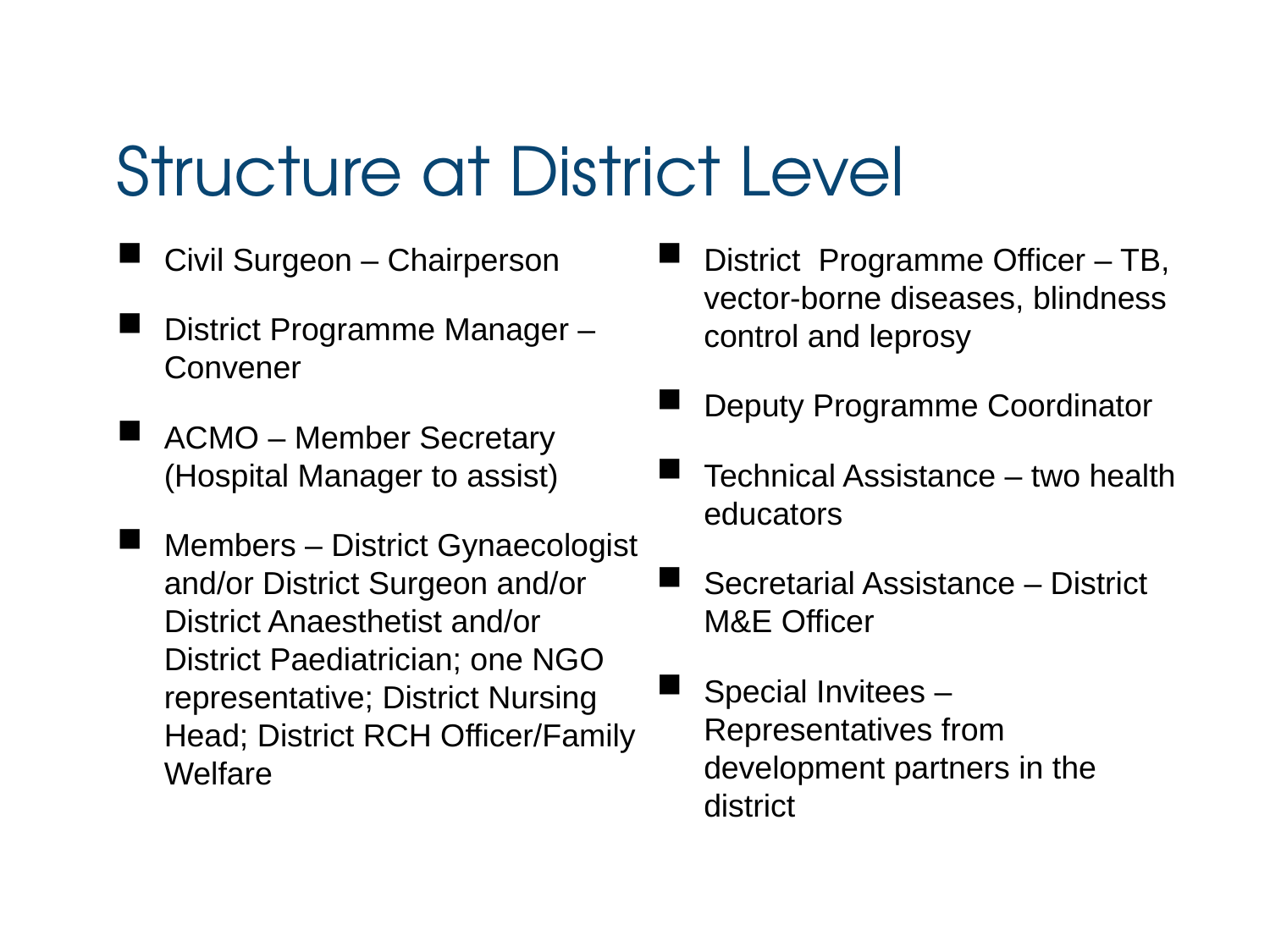

# Structure at District Level
Civil Surgeon – Chairperson
District Programme Manager – Convener
ACMO – Member Secretary (Hospital Manager to assist)
Members – District Gynaecologist and/or District Surgeon and/or District Anaesthetist and/or District Paediatrician; one NGO representative; District Nursing Head; District RCH Officer/Family Welfare

District  Programme Officer – TB, vector-borne diseases, blindness control and leprosy
Deputy Programme Coordinator
Technical Assistance – two health educators
Secretarial Assistance – District M&E Officer
Special Invitees – Representatives from development partners in the district